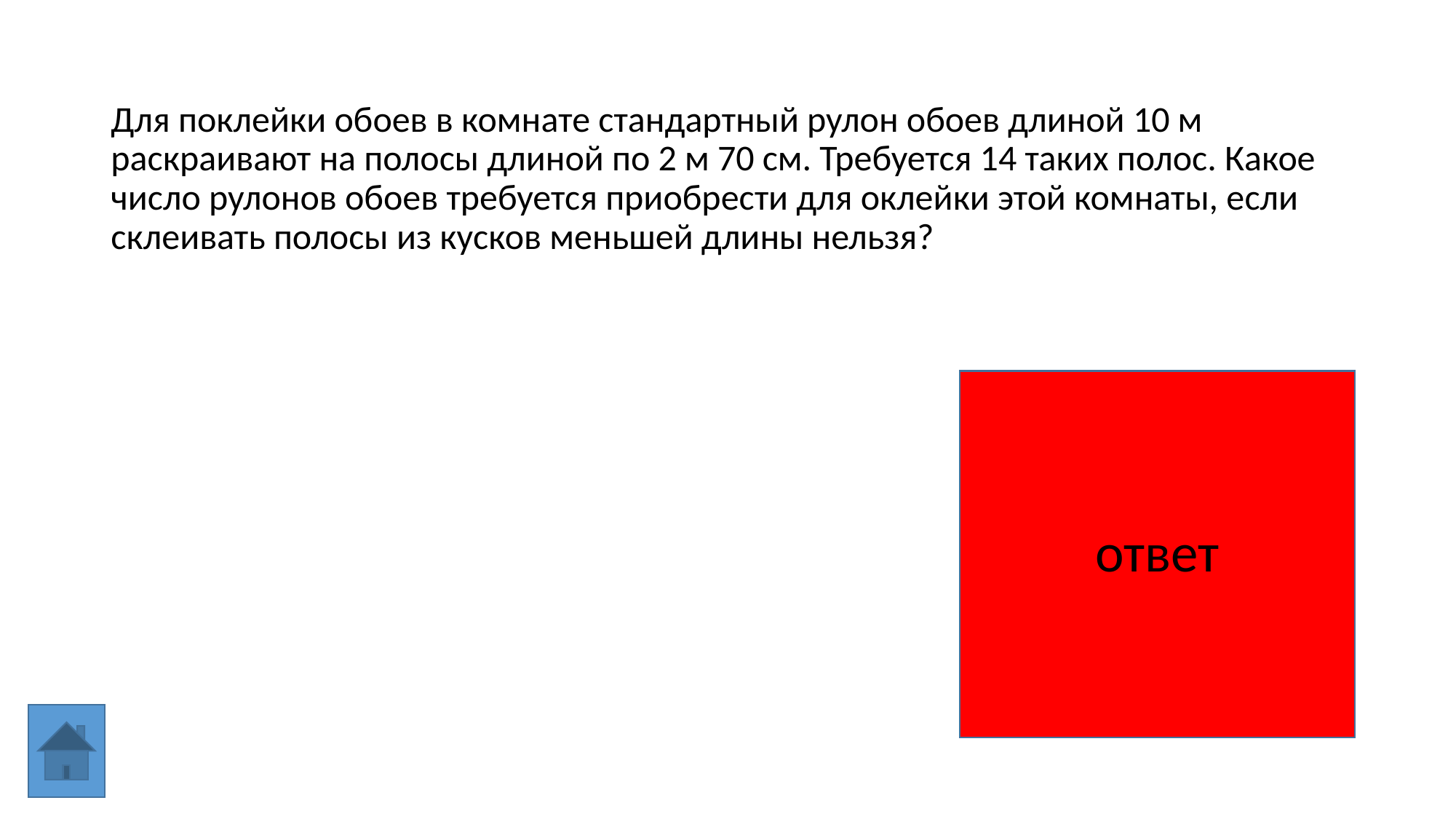

# Для поклейки обоев в комнате стандартный рулон обоев длиной 10 м раскраивают на полосы длиной по 2 м 70 см. Требуется 14 таких полос. Какое число рулонов обоев требуется приобрести для оклейки этой комнаты, если склеивать полосы из кусков меньшей длины нельзя?
ответ